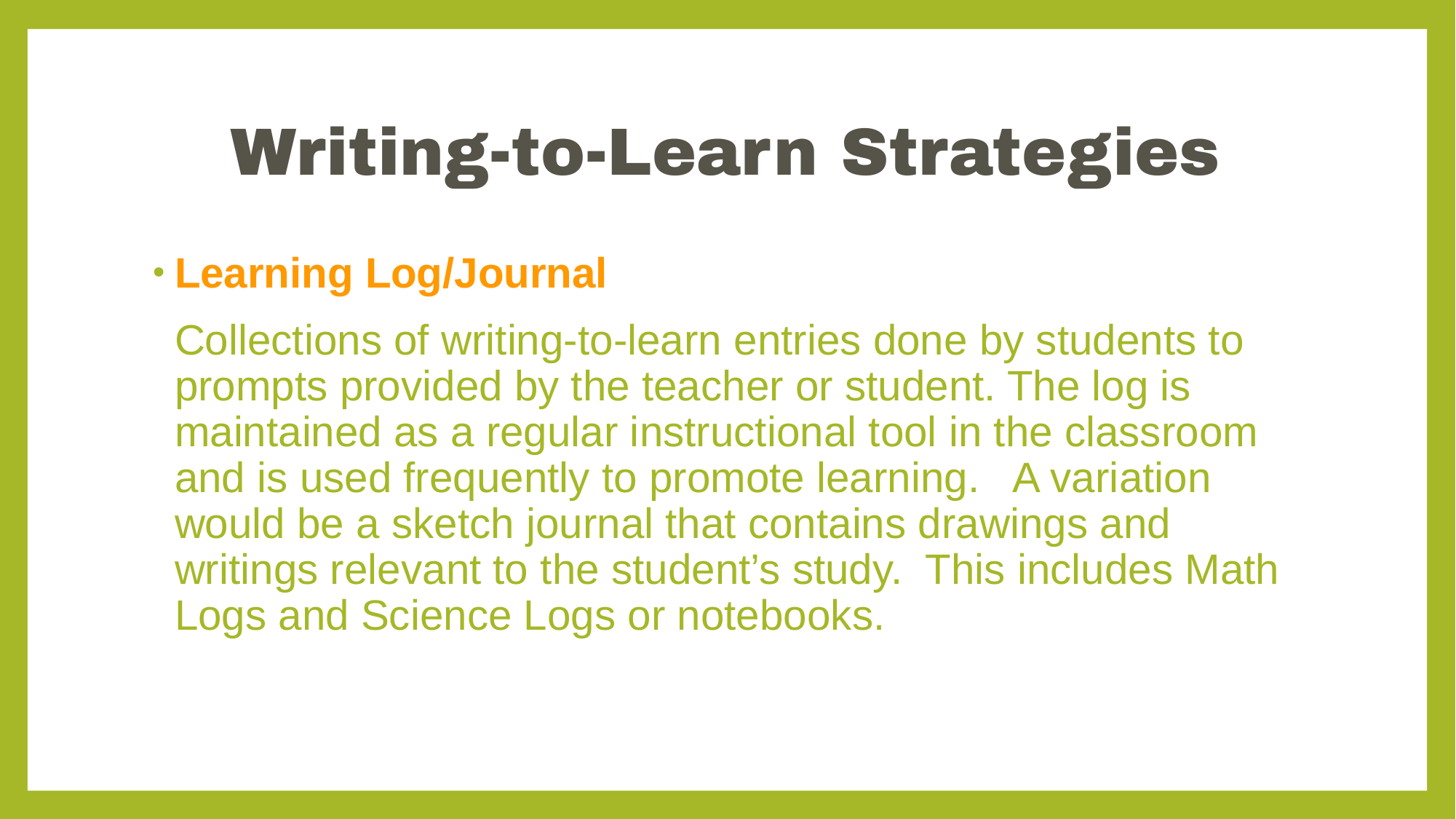

# Writing-to-Learn Strategies
Learning Log/Journal
	Collections of writing-to-learn entries done by students to prompts provided by the teacher or student. The log is maintained as a regular instructional tool in the classroom and is used frequently to promote learning.   A variation would be a sketch journal that contains drawings and writings relevant to the student’s study.  This includes Math Logs and Science Logs or notebooks.